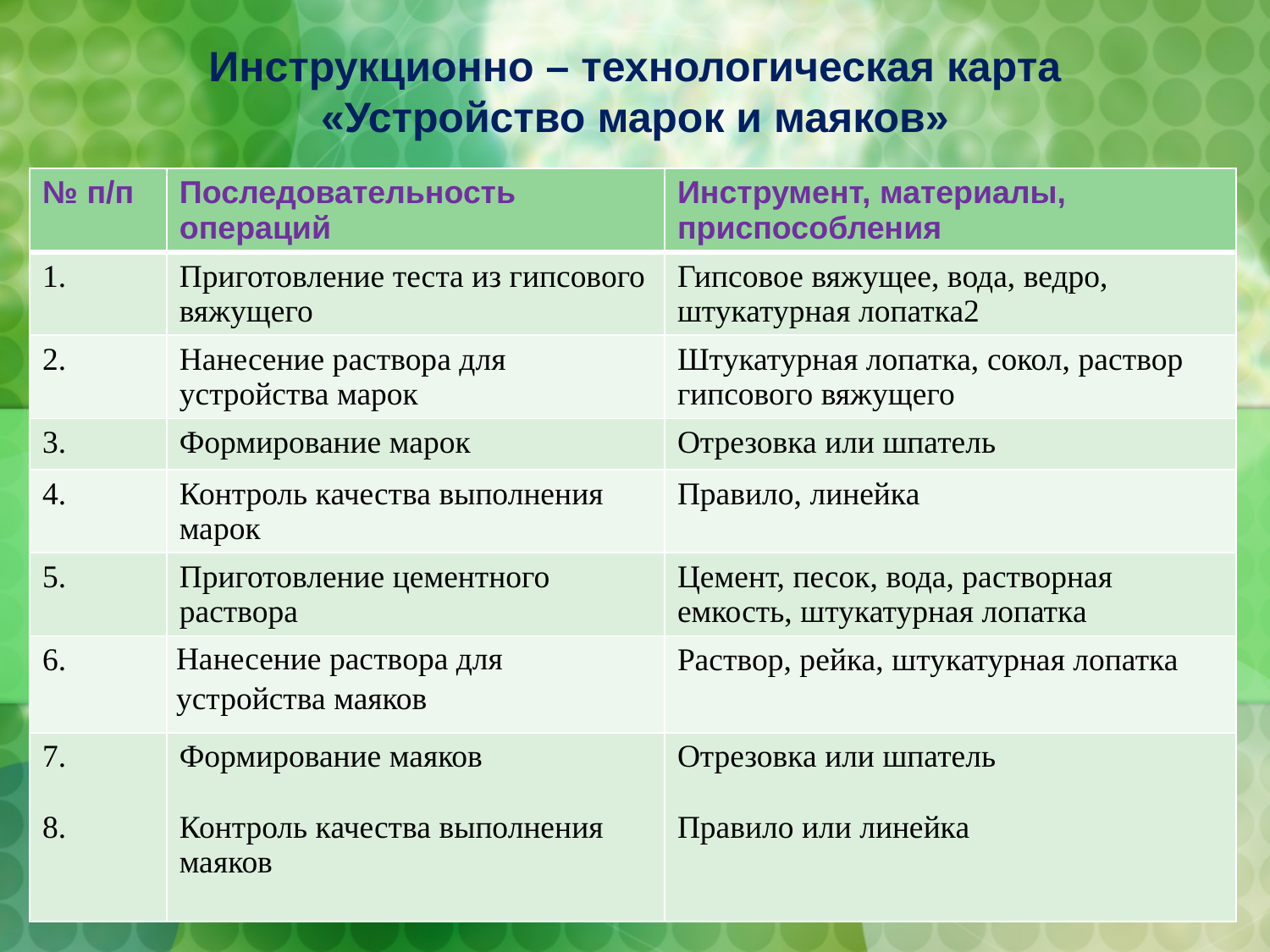

# Инструкционно – технологическая карта «Устройство марок и маяков»
| № п/п | Последовательность операций | Инструмент, материалы, приспособления |
| --- | --- | --- |
| 1. | Приготовление теста из гипсового вяжущего | Гипсовое вяжущее, вода, ведро, штукатурная лопатка2 |
| 2. | Нанесение раствора для устройства марок | Штукатурная лопатка, сокол, раствор гипсового вяжущего |
| 3. | Формирование марок | Отрезовка или шпатель |
| 4. | Контроль качества выполнения марок | Правило, линейка |
| 5. | Приготовление цементного раствора | Цемент, песок, вода, растворная емкость, штукатурная лопатка |
| 6. | Нанесение раствора для устройства маяков | Раствор, рейка, штукатурная лопатка |
| 7. 8. | Формирование маяков Контроль качества выполнения маяков | Отрезовка или шпатель Правило или линейка |
|  |
| --- |